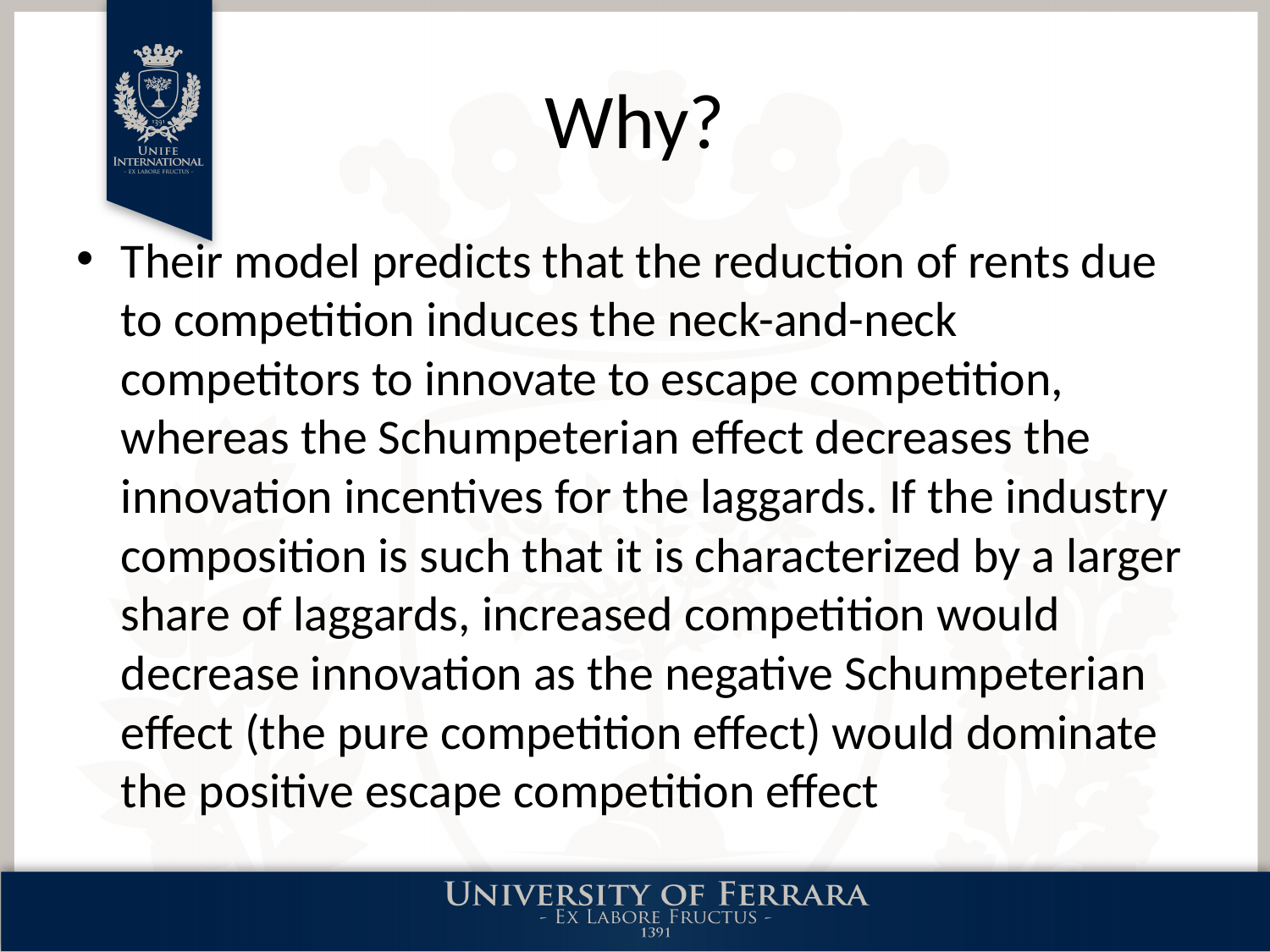

# Why?
Their model predicts that the reduction of rents due to competition induces the neck-and-neck competitors to innovate to escape competition, whereas the Schumpeterian effect decreases the innovation incentives for the laggards. If the industry composition is such that it is characterized by a larger share of laggards, increased competition would decrease innovation as the negative Schumpeterian effect (the pure competition effect) would dominate the positive escape competition effect